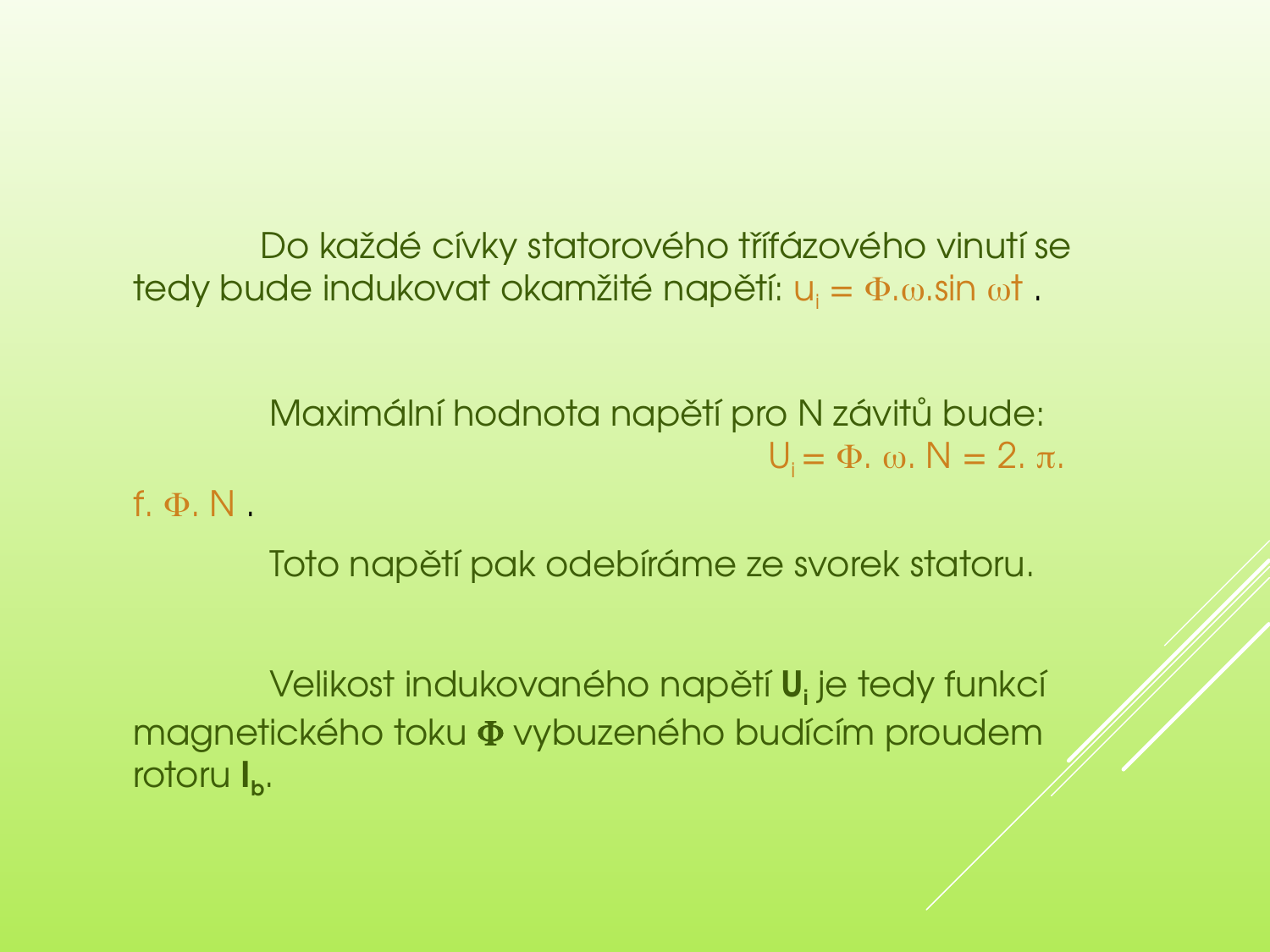

Do každé cívky statorového třífázového vinutí se tedy bude indukovat okamžité napětí: ui = Φ.ω.sin ωt .

	 Maximální hodnota napětí pro N závitů bude:   					Ui = Φ. ω. N = 2. π. f. Φ. N .
	 Toto napětí pak odebíráme ze svorek statoru.

	 Velikost indukovaného napětí Ui je tedy funkcí magnetického toku Φ vybuzeného budícím proudem rotoru Ib.